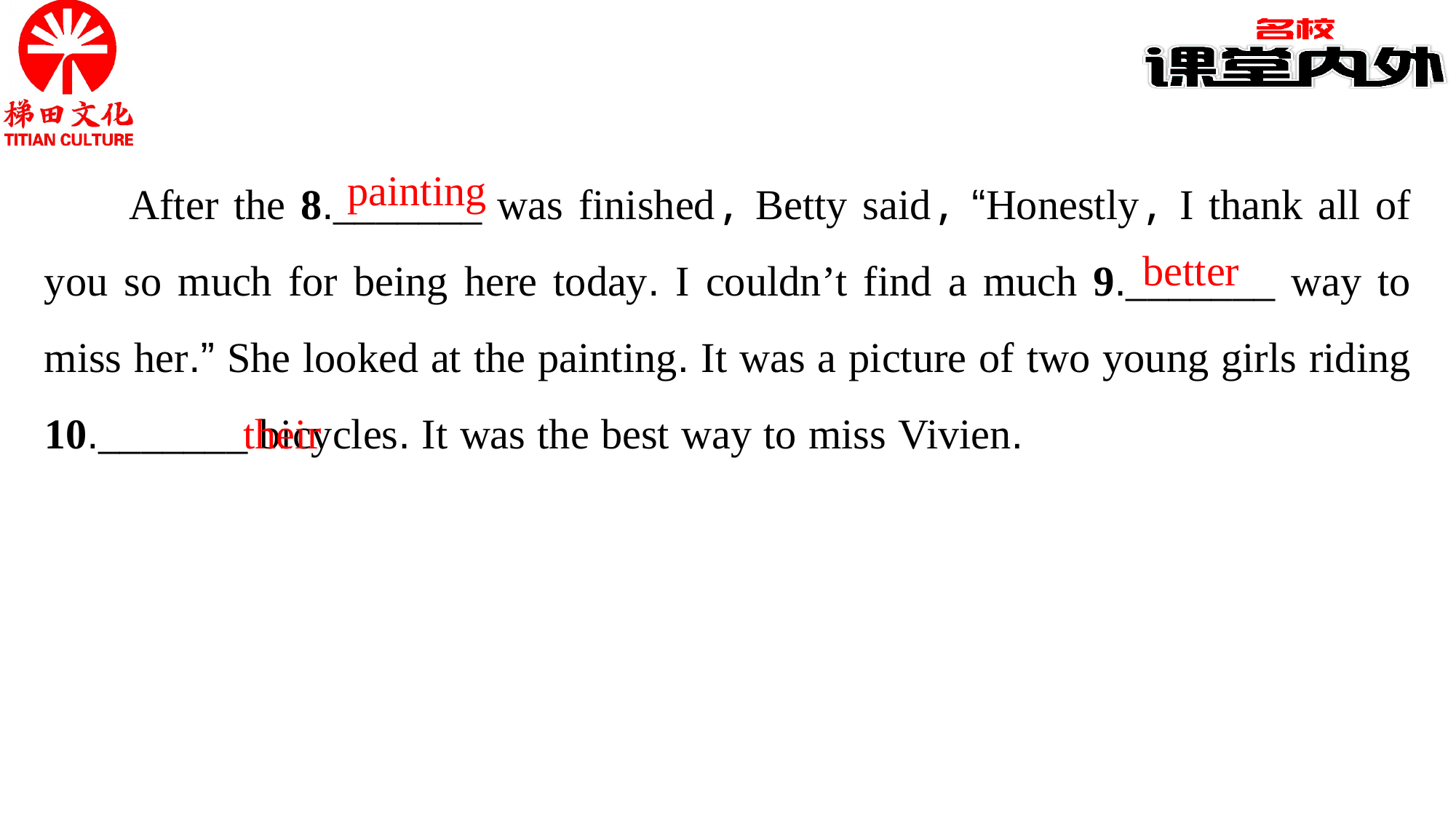

After the 8._______ was finished, Betty said, “Honestly, I thank all of you so much for being here today. I couldn’t find a much 9._______ way to miss her.” She looked at the painting. It was a picture of two young girls riding 10._______ bicycles. It was the best way to miss Vivien.
painting
better
their